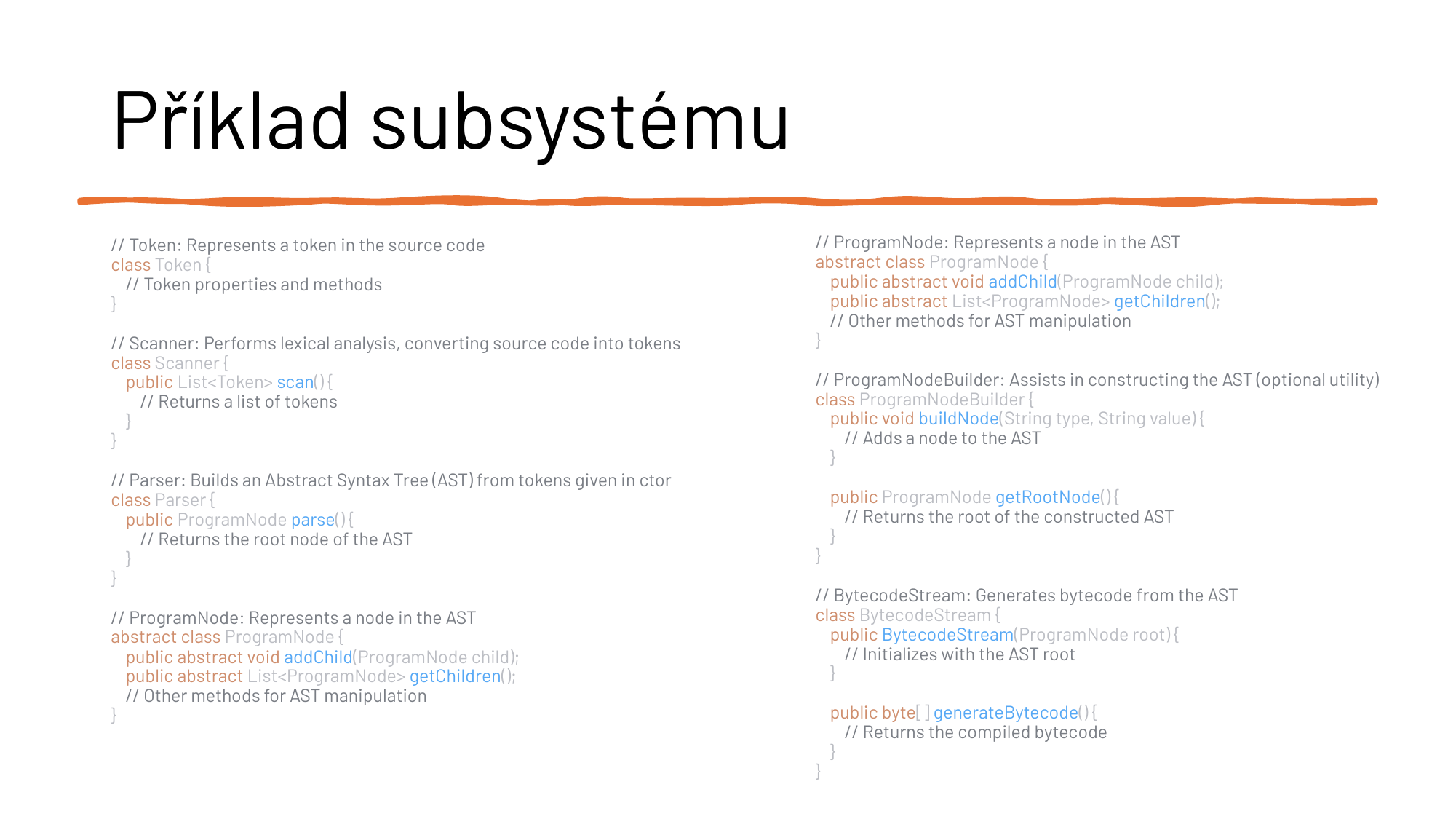

# Příklad subsystému

// ProgramNode: Represents a node in the AST
abstract class ProgramNode {
    public abstract void addChild(ProgramNode child);
    public abstract List<ProgramNode> getChildren();
    // Other methods for AST manipulation
}
// ProgramNodeBuilder: Assists in constructing the AST (optional utility)
class ProgramNodeBuilder {
    public void buildNode(String type, String value) {
        // Adds a node to the AST
    }
    public ProgramNode getRootNode() {
        // Returns the root of the constructed AST
    }
}
// BytecodeStream: Generates bytecode from the AST
class BytecodeStream {
    public BytecodeStream(ProgramNode root) {
        // Initializes with the AST root
    }
    public byte[] generateBytecode() {
        // Returns the compiled bytecode
    }
}

// Token: Represents a token in the source code
class Token {
    // Token properties and methods
}
// Scanner: Performs lexical analysis, converting source code into tokens
class Scanner {
    public List<Token> scan() {
        // Returns a list of tokens
    }
}
// Parser: Builds an Abstract Syntax Tree (AST) from tokens given in ctor
class Parser {
    public ProgramNode parse() {
        // Returns the root node of the AST
    }
}
// ProgramNode: Represents a node in the AST
abstract class ProgramNode {
    public abstract void addChild(ProgramNode child);
    public abstract List<ProgramNode> getChildren();
    // Other methods for AST manipulation
}